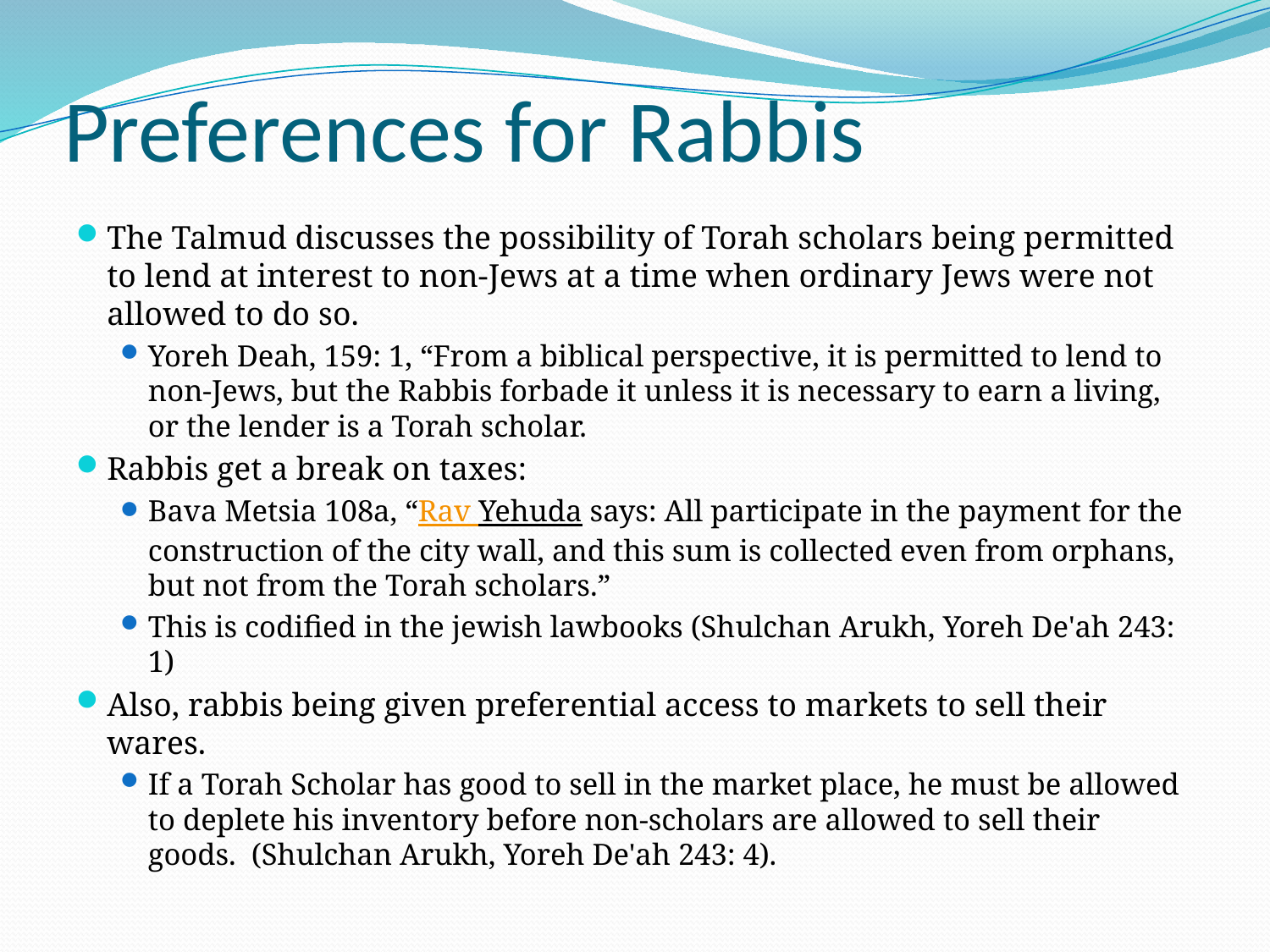

# Preferences for Rabbis
The Talmud discusses the possibility of Torah scholars being permitted to lend at interest to non-Jews at a time when ordinary Jews were not allowed to do so.
Yoreh Deah, 159: 1, “From a biblical perspective, it is permitted to lend to non-Jews, but the Rabbis forbade it unless it is necessary to earn a living, or the lender is a Torah scholar.
Rabbis get a break on taxes:
Bava Metsia 108a, “Rav Yehuda says: All participate in the payment for the construction of the city wall, and this sum is collected even from orphans, but not from the Torah scholars.”
This is codified in the jewish lawbooks (Shulchan Arukh, Yoreh De'ah 243: 1)
Also, rabbis being given preferential access to markets to sell their wares.
If a Torah Scholar has good to sell in the market place, he must be allowed to deplete his inventory before non-scholars are allowed to sell their goods.  (Shulchan Arukh, Yoreh De'ah 243: 4).